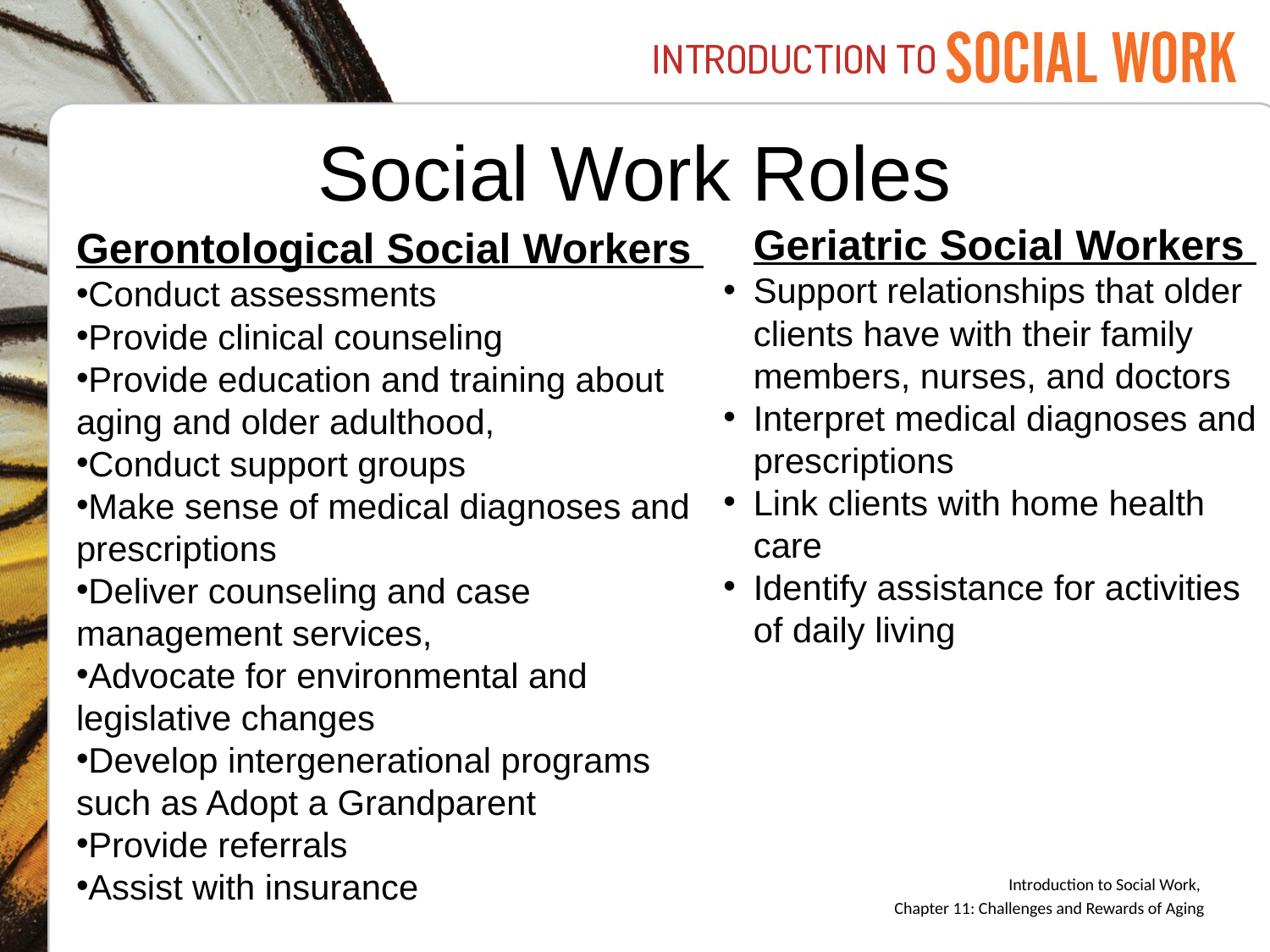

# Social Work Roles
Gerontological Social Workers
Conduct assessments
Provide clinical counseling
Provide education and training about aging and older adulthood,
Conduct support groups
Make sense of medical diagnoses and prescriptions
Deliver counseling and case management services,
Advocate for environmental and legislative changes
Develop intergenerational programs such as Adopt a Grandparent
Provide referrals
Assist with insurance
Geriatric Social Workers
Support relationships that older clients have with their family members, nurses, and doctors
Interpret medical diagnoses and prescriptions
Link clients with home health care
Identify assistance for activities of daily living

Introduction to Social Work,
Chapter 11: Challenges and Rewards of Aging